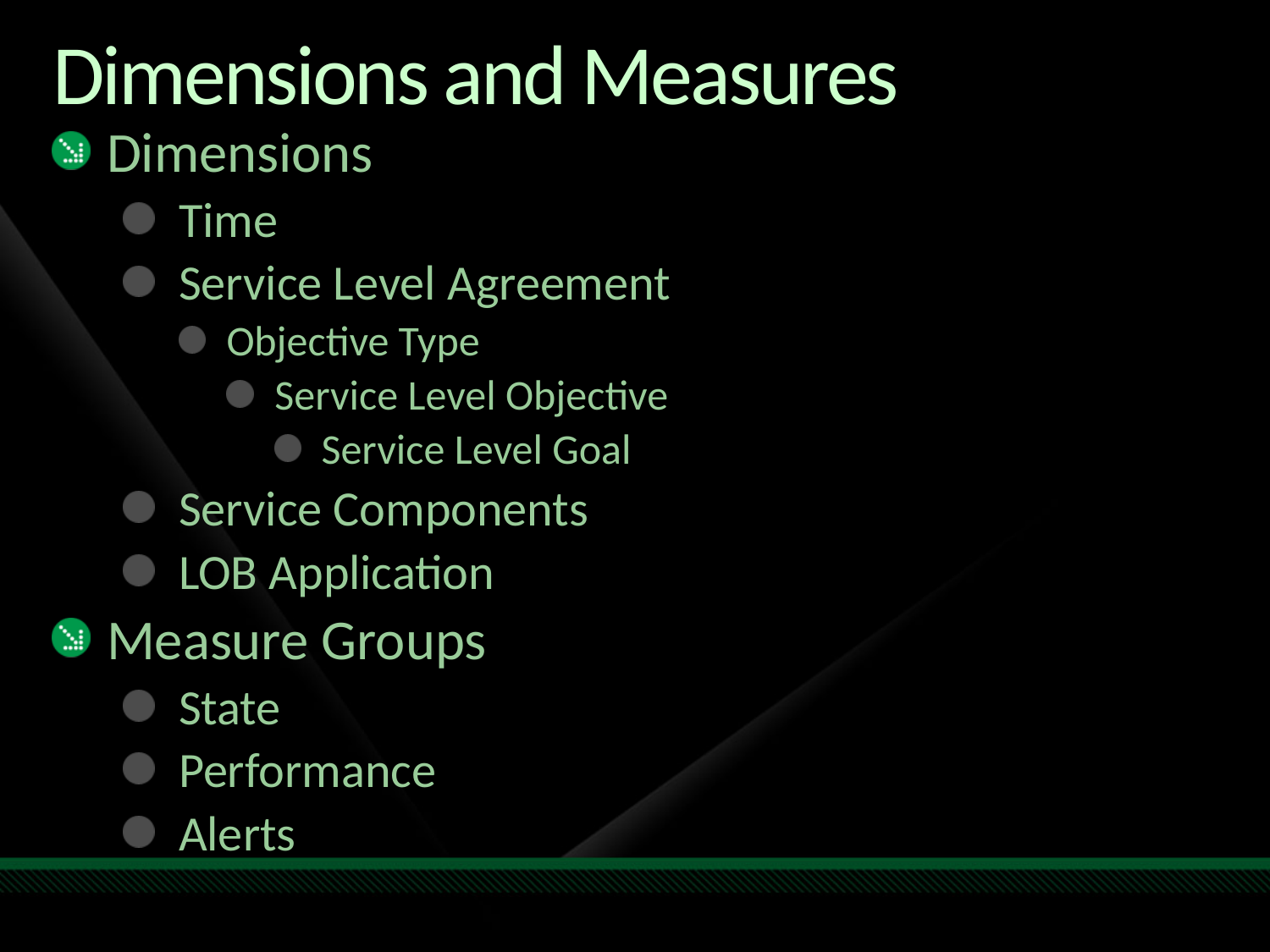

# Dimensions and Measures
Dimensions
Time
Service Level Agreement
Objective Type
Service Level Objective
Service Level Goal
Service Components
LOB Application
Measure Groups
State
Performance
Alerts